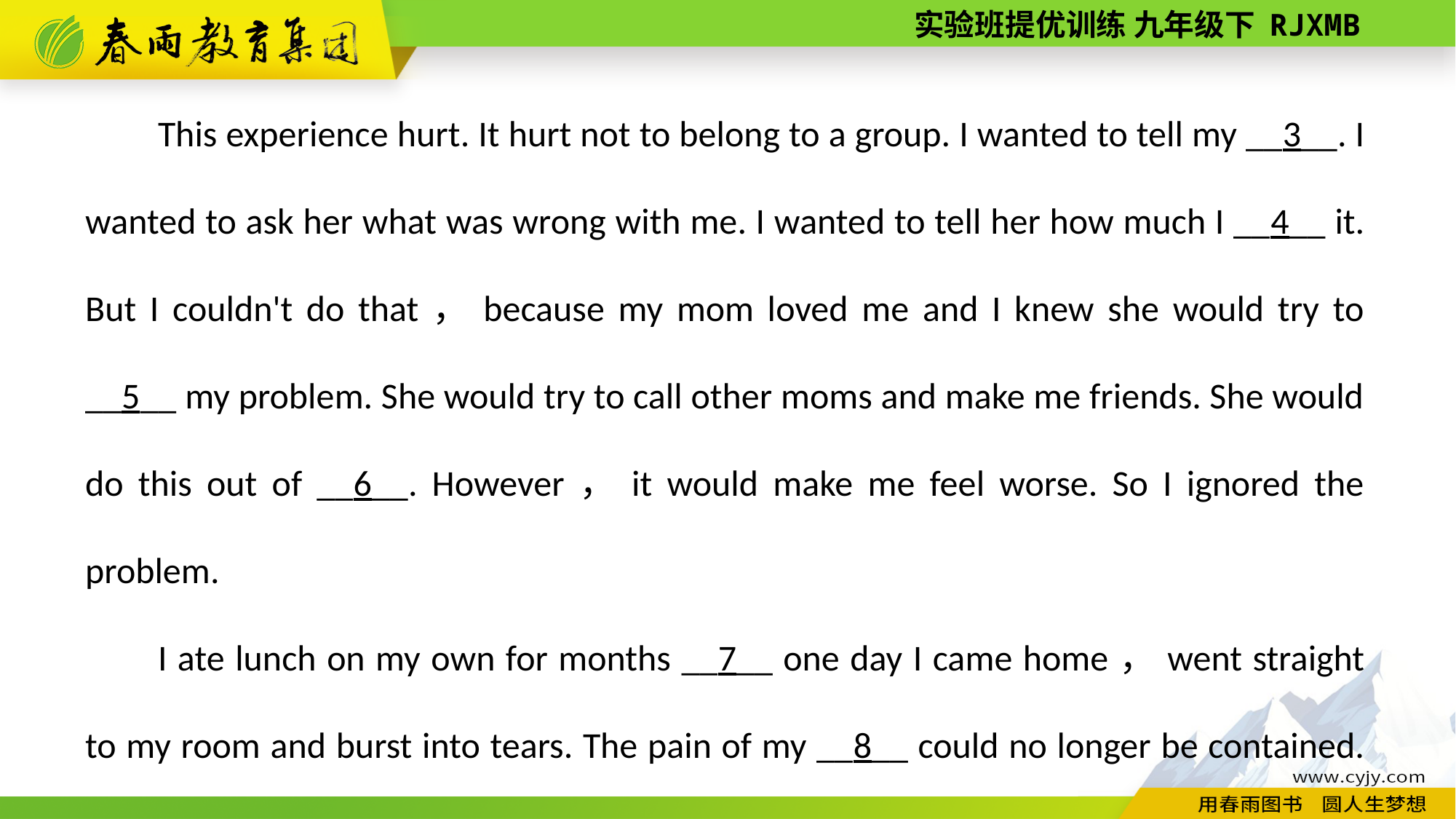

This experience hurt. It hurt not to belong to a group. I wanted to tell my __3__. I wanted to ask her what was wrong with me. I wanted to tell her how much I __4__ it. But I couldn't do that，because my mom loved me and I knew she would try to __5__ my problem. She would try to call other moms and make me friends. She would do this out of __6__. However，it would make me feel worse. So I ignored the problem.
I ate lunch on my own for months __7__ one day I came home，went straight to my room and burst into tears. The pain of my __8__ could no longer be contained. My mom came in and sat beside me.